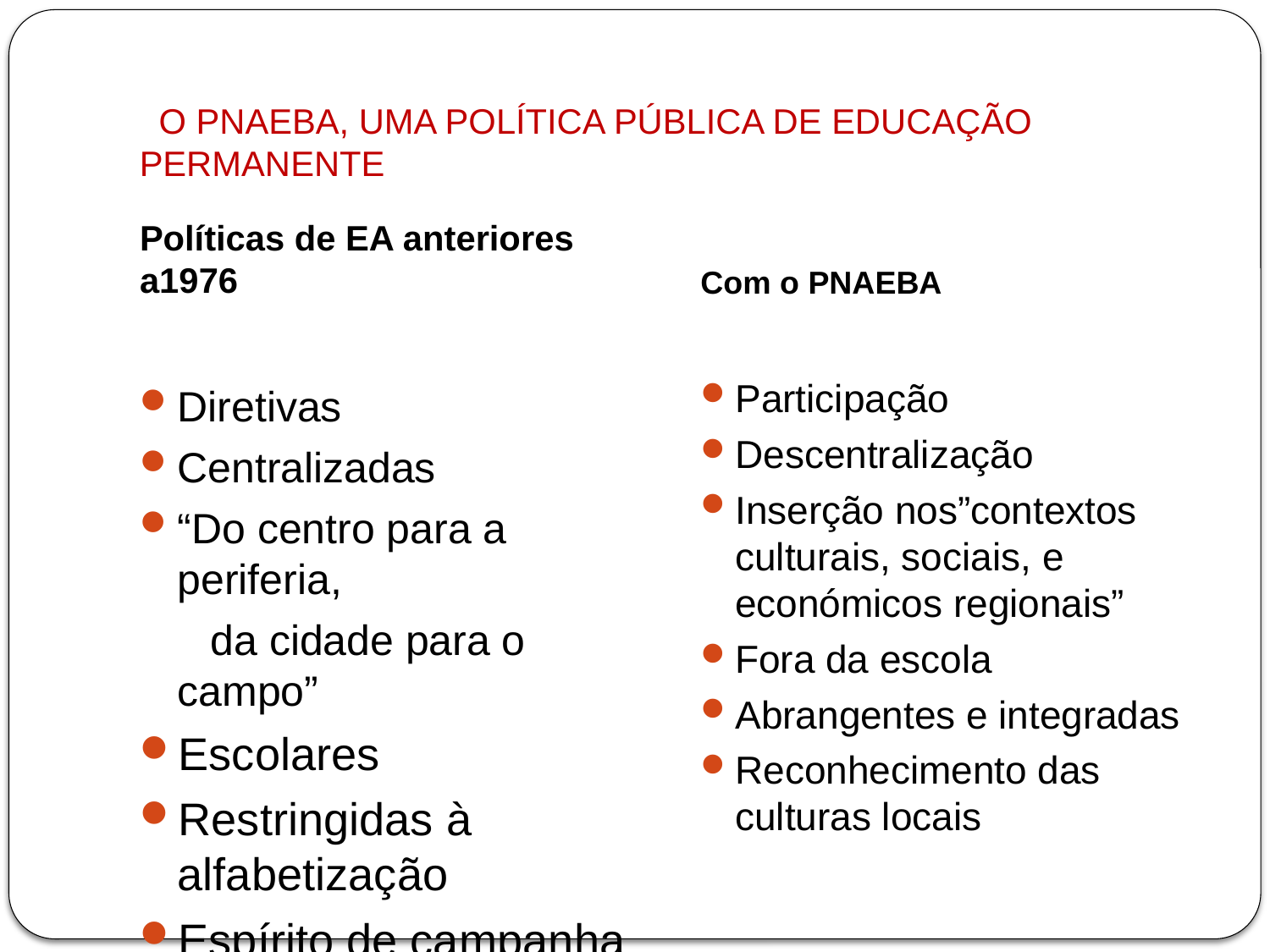

# O PNAEBA, UMA POLÍTICA PÚBLICA DE EDUCAÇÃO PERMANENTE
Políticas de EA anteriores a1976
Com o PNAEBA

Diretivas
Centralizadas
“Do centro para a periferia,
      da cidade para o campo”
Escolares
Restringidas à alfabetização
Espírito de campanha

Participação
Descentralização
Inserção nos”contextos culturais, sociais, e económicos regionais”
Fora da escola
Abrangentes e integradas
Reconhecimento das culturas locais